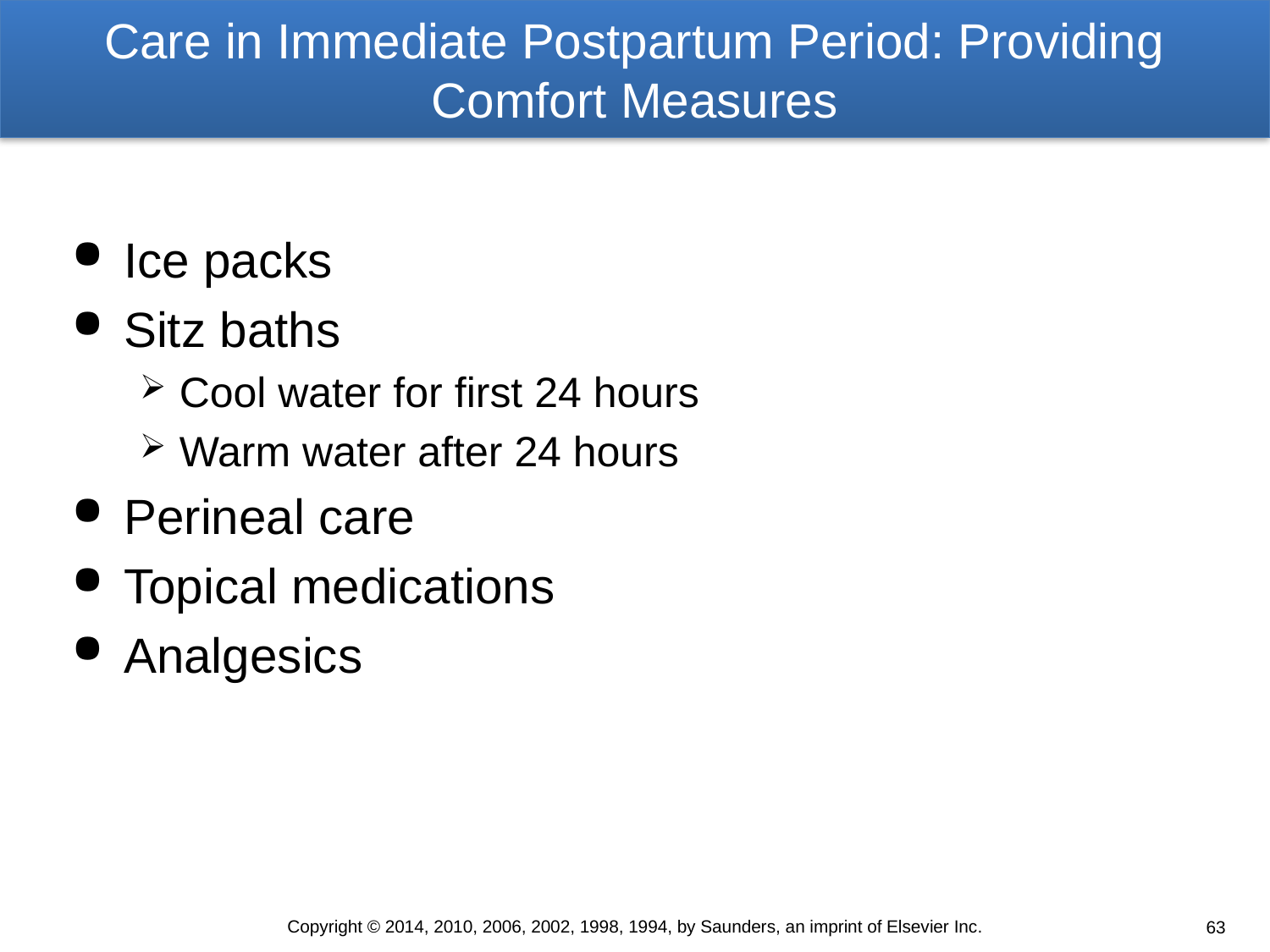

# Care in Immediate Postpartum Period: Providing Comfort Measures
Ice packs
Sitz baths
Cool water for first 24 hours
Warm water after 24 hours
Perineal care
Topical medications
Analgesics
Copyright © 2014, 2010, 2006, 2002, 1998, 1994, by Saunders, an imprint of Elsevier Inc.
63